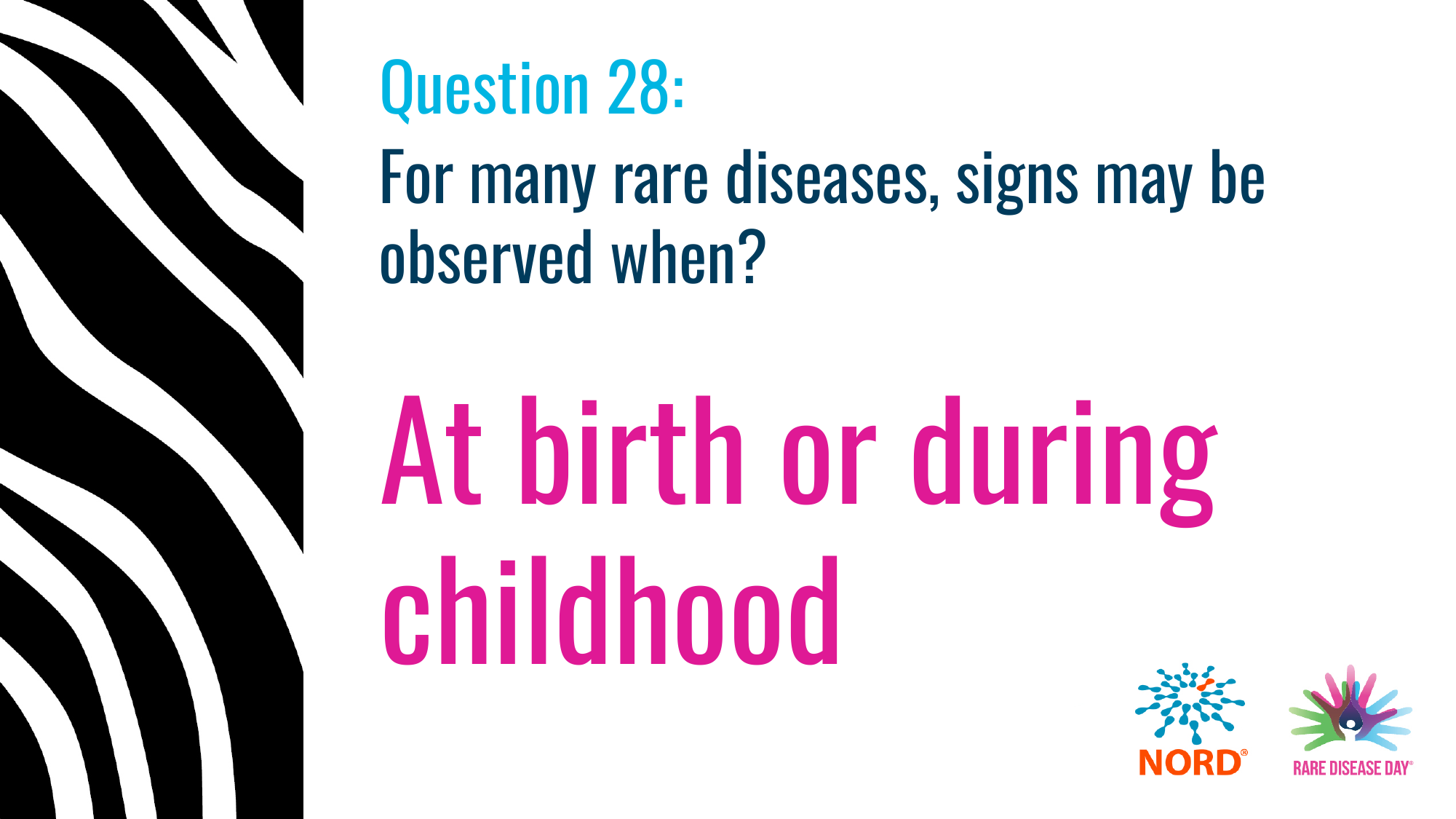

# Question 28:
For many rare diseases, signs may be observed when?
At birth or during childhood